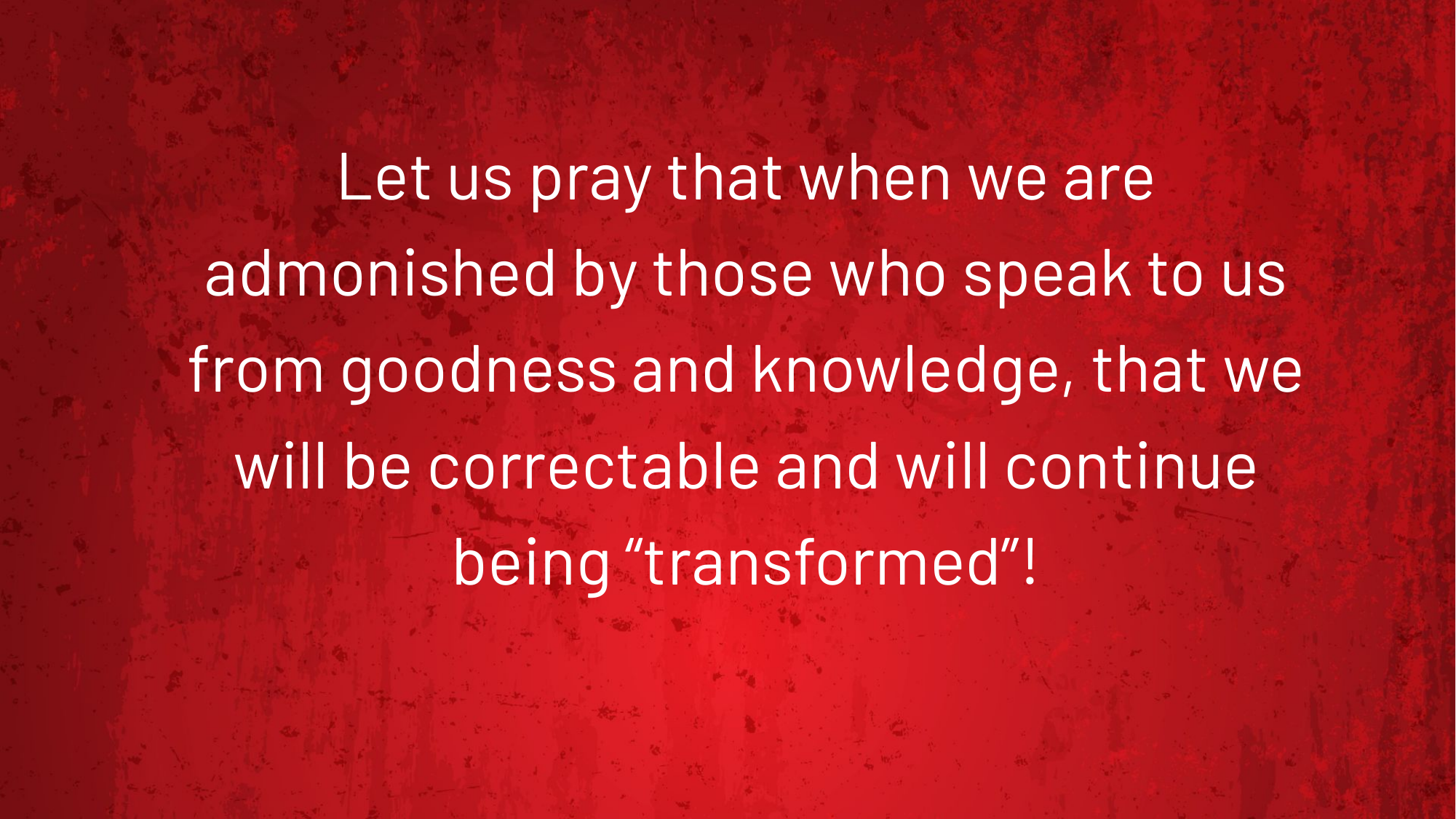

Let us pray that when we are admonished by those who speak to us from goodness and knowledge, that we will be correctable and will continue being “transformed”!